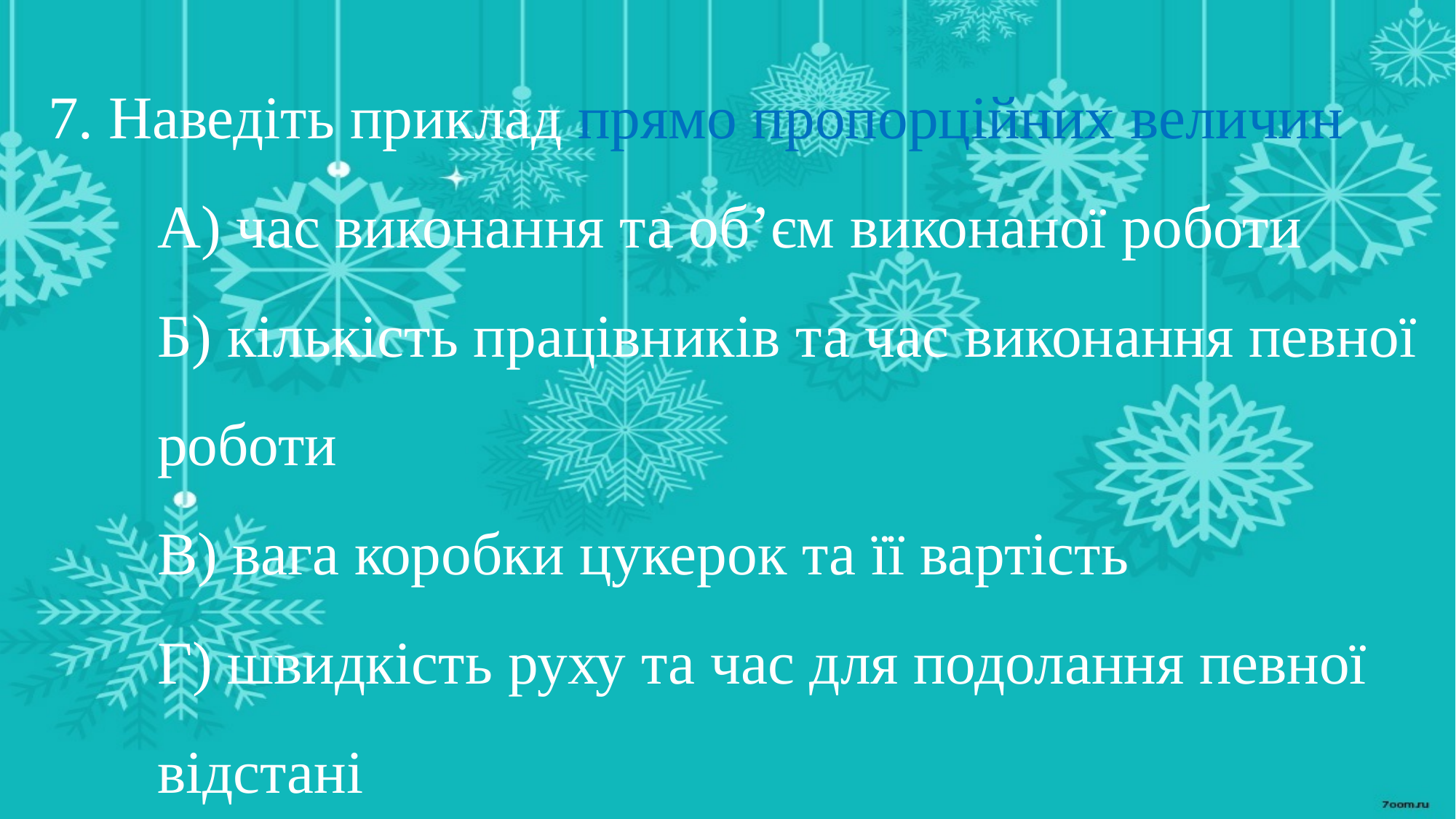

7. Наведіть приклад прямо пропорційних величин
А) час виконання та об’єм виконаної роботи
Б) кількість працівників та час виконання певної роботи
В) вага коробки цукерок та її вартість
Г) швидкість руху та час для подолання певної відстані